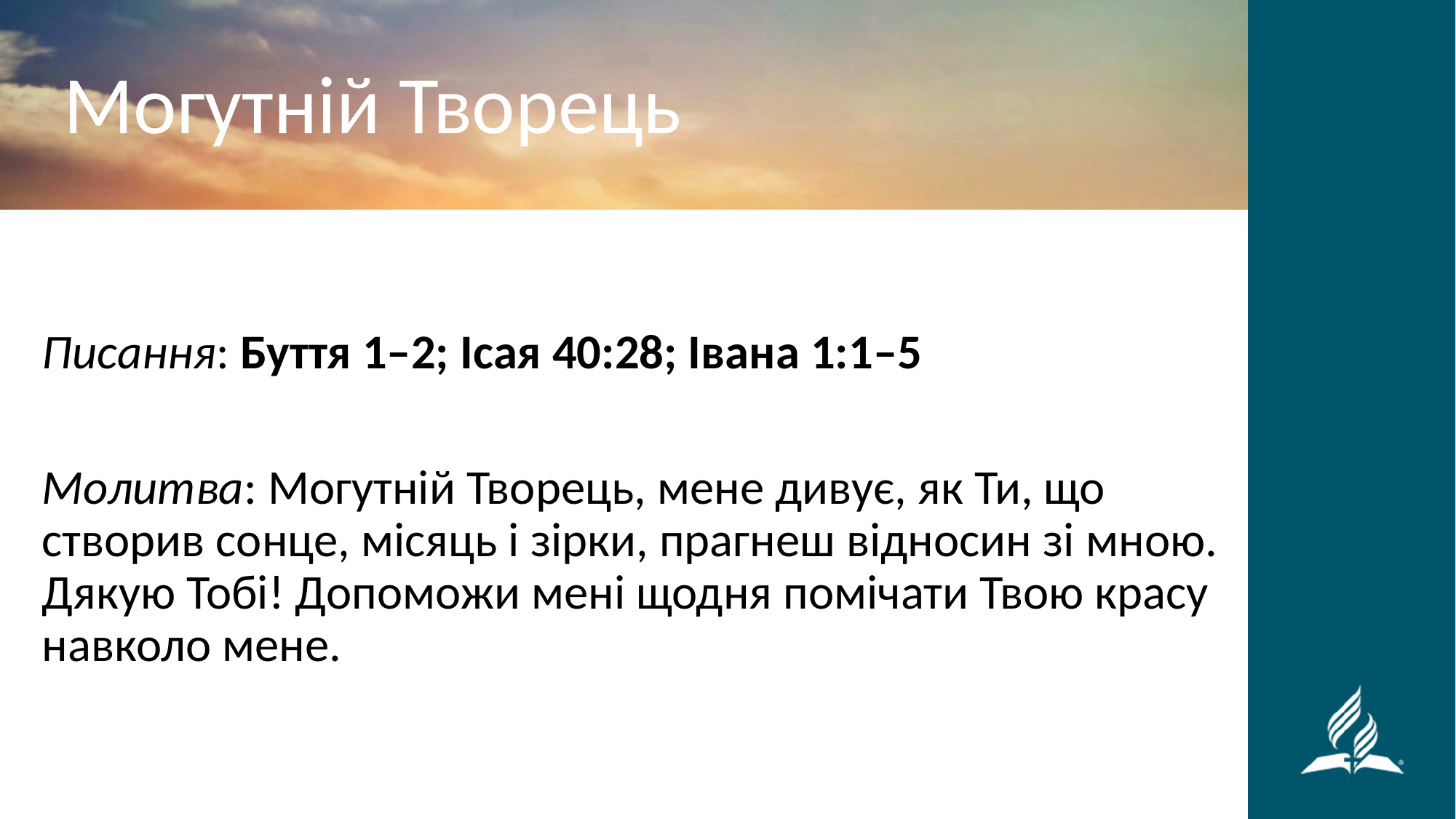

Могутній Творець

Писання: Буття 1–2; Ісая 40:28; Івана 1:1–5

Молитва: Могутній Творець, мене дивує, як Ти, що створив сонце, місяць і зірки, прагнеш відносин зі мною. Дякую Тобі! Допоможи мені щодня помічати Твою красу навколо мене.